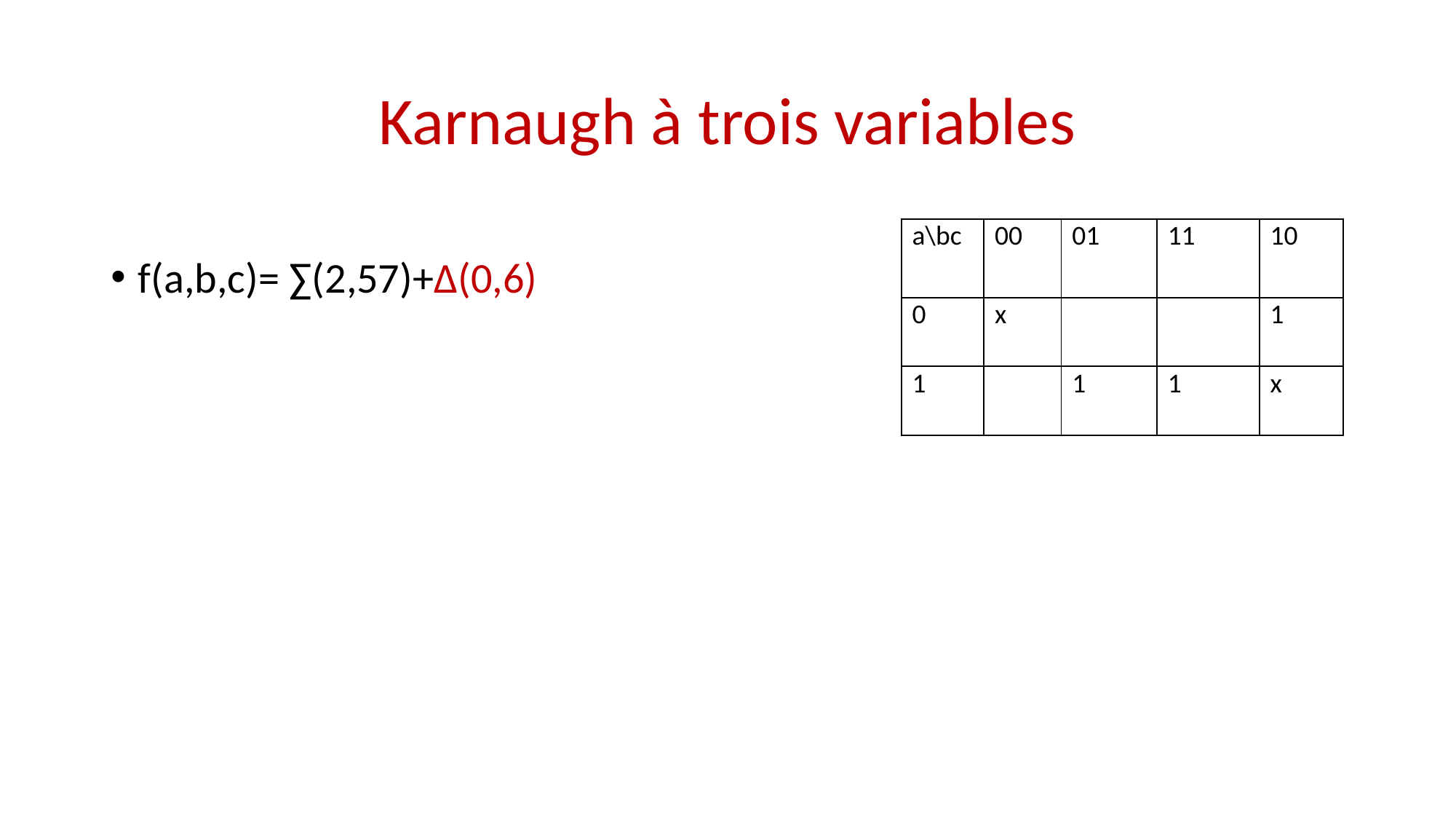

# Karnaugh à trois variables

f(a,b,c)= ∑(2,57)+∆(0,6)

| a\bc | 00 | 01 | 11 | 10 |
| --- | --- | --- | --- | --- |
| 0 | x |  |  | 1 |
| 1 |  | 1 | 1 | x |